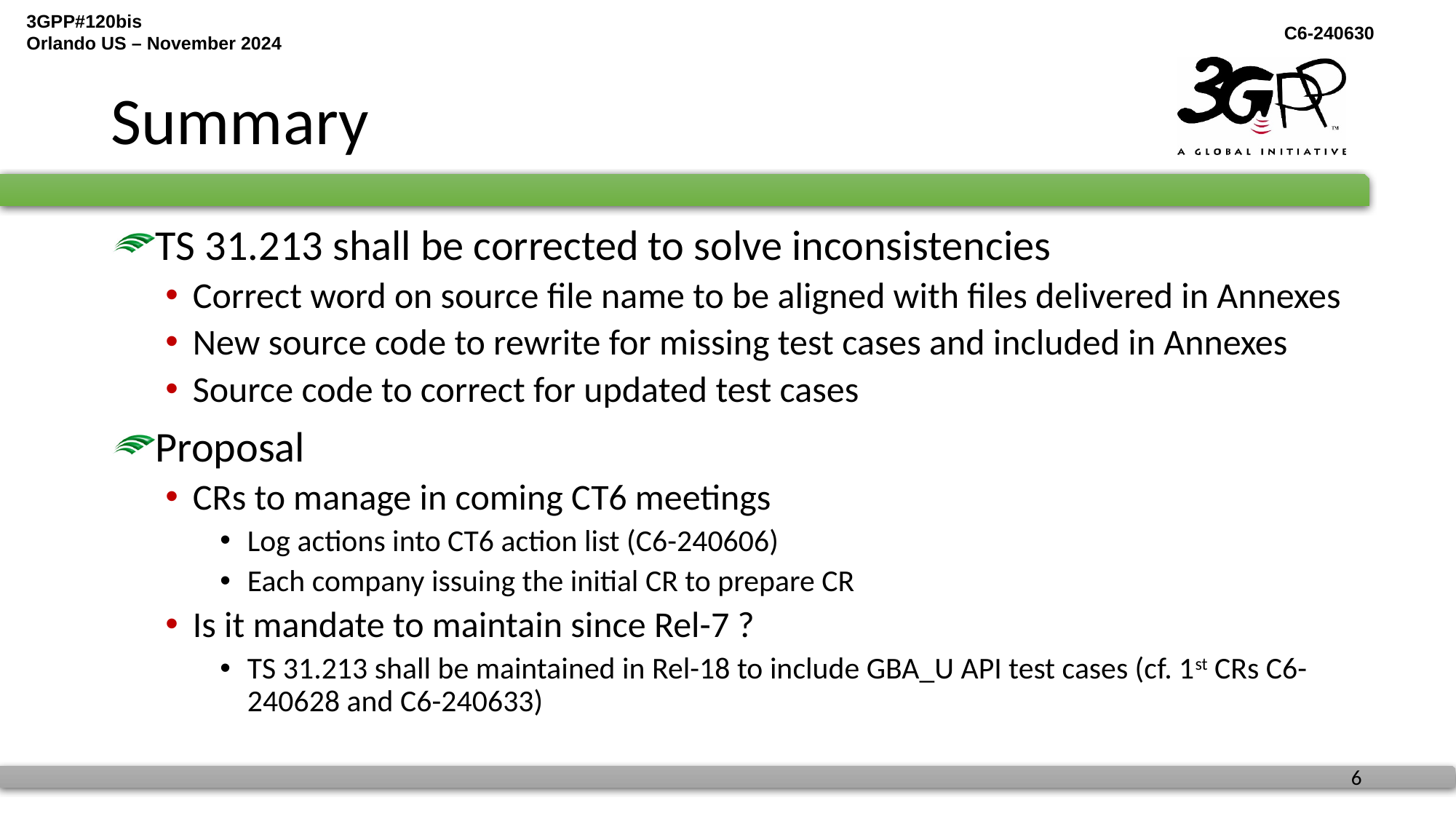

# Summary
TS 31.213 shall be corrected to solve inconsistencies
Correct word on source file name to be aligned with files delivered in Annexes
New source code to rewrite for missing test cases and included in Annexes
Source code to correct for updated test cases
Proposal
CRs to manage in coming CT6 meetings
Log actions into CT6 action list (C6-240606)
Each company issuing the initial CR to prepare CR
Is it mandate to maintain since Rel-7 ?
TS 31.213 shall be maintained in Rel-18 to include GBA_U API test cases (cf. 1st CRs C6-240628 and C6-240633)